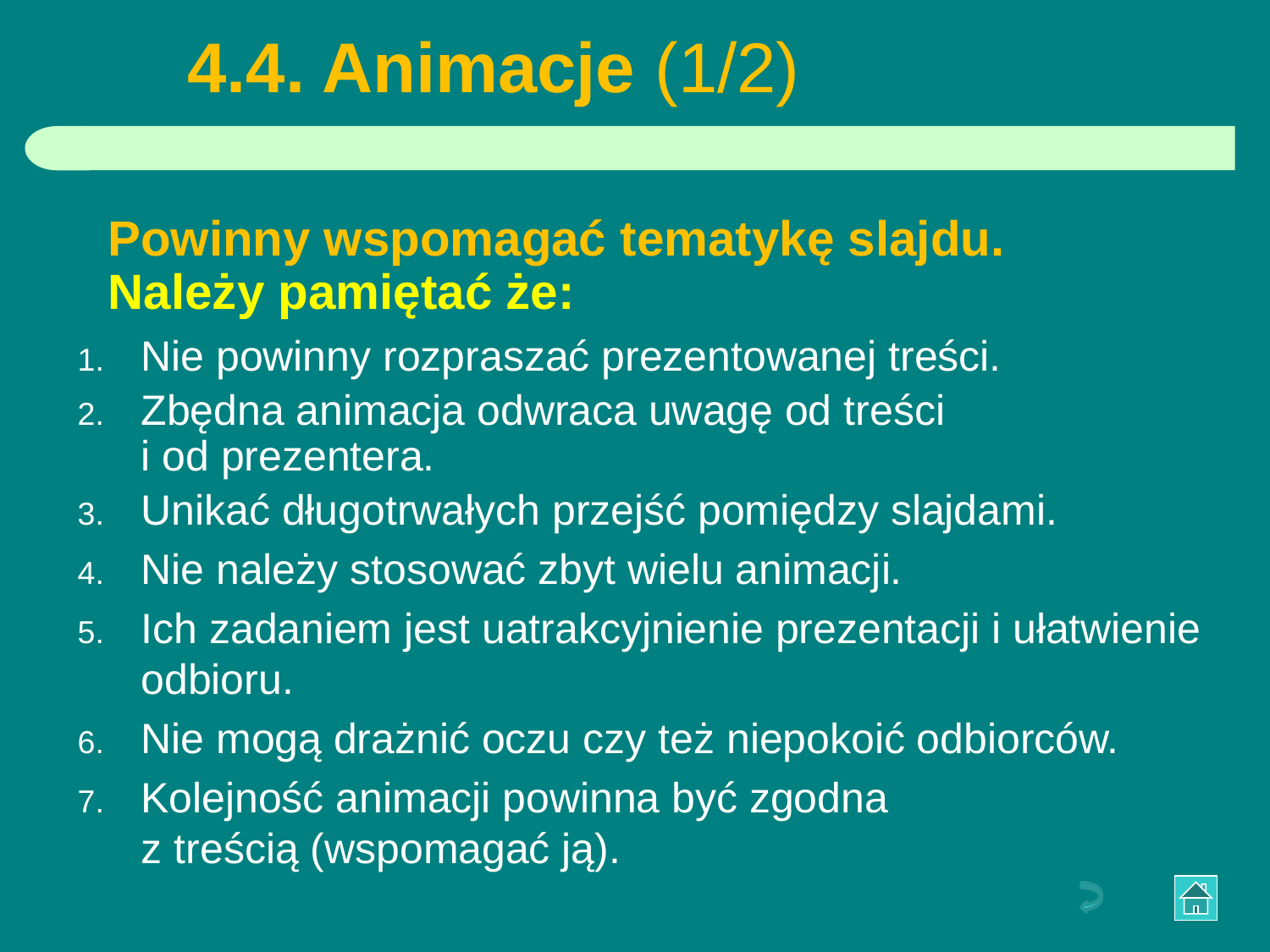

4.4. Animacje (1/2)
# Powinny wspomagać tematykę slajdu. Należy pamiętać że:
Nie powinny rozpraszać prezentowanej treści.
Zbędna animacja odwraca uwagę od treści
i od prezentera.
Unikać długotrwałych przejść pomiędzy slajdami.
Nie należy stosować zbyt wielu animacji.
Ich zadaniem jest uatrakcyjnienie prezentacji i ułatwienie odbioru.
Nie mogą drażnić oczu czy też niepokoić odbiorców.
Kolejność animacji powinna być zgodna
z treścią (wspomagać ją).